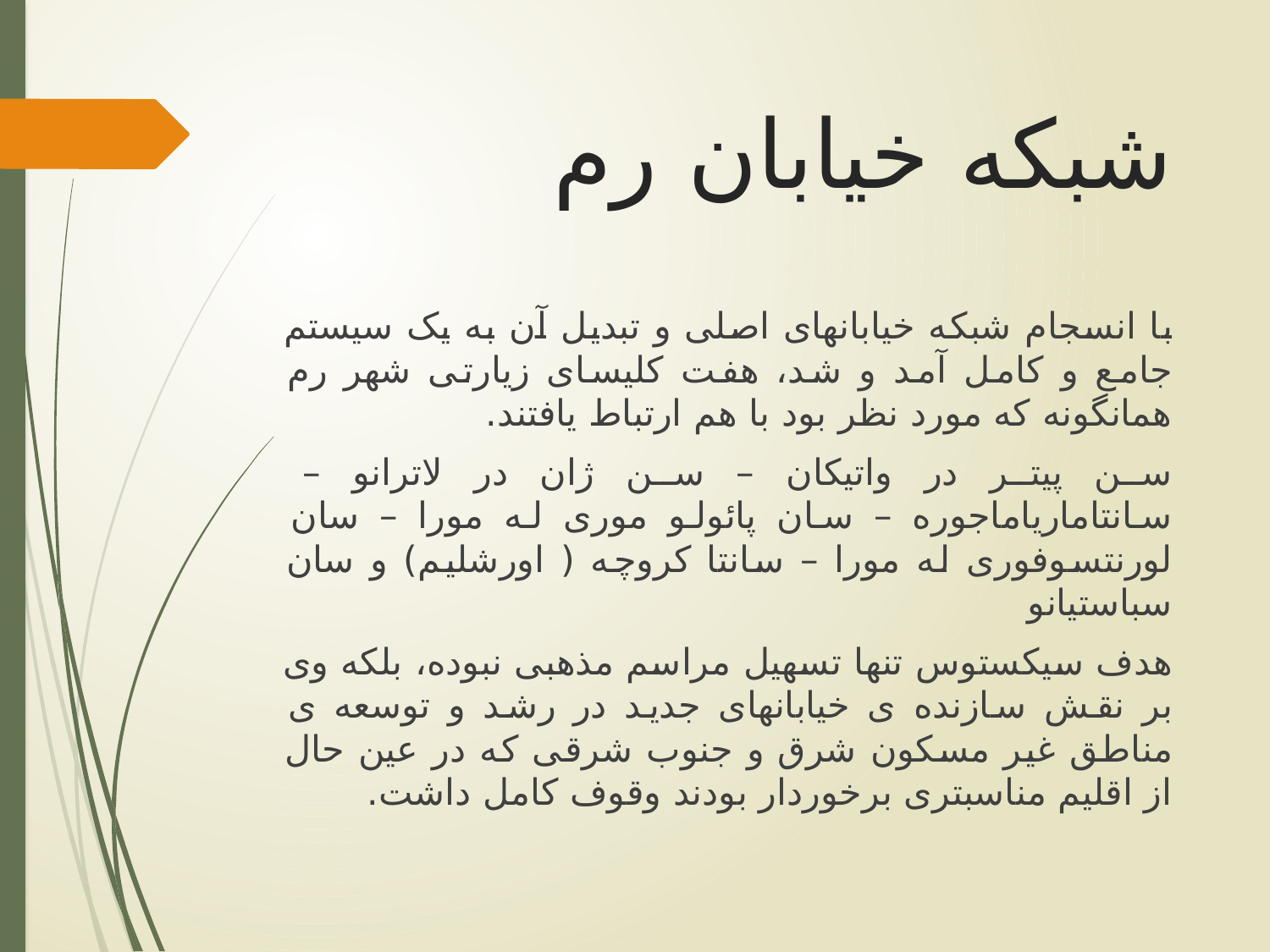

# شبکه خیابان رم
با انسجام شبکه خیابانهای اصلی و تبدیل آن به یک سیستم جامع و کامل آمد و شد، هفت کلیسای زیارتی شهر رم همانگونه که مورد نظر بود با هم ارتباط یافتند.
سن پیتر در واتیکان – سن ژان در لاترانو – سانتاماریاماجوره – سان پائولو موری له مورا – سان لورنتسوفوری له مورا – سانتا کروچه ( اورشلیم) و سان سباستیانو
هدف سیکستوس تنها تسهیل مراسم مذهبی نبوده، بلکه وی بر نقش سازنده ی خیابانهای جدید در رشد و توسعه ی مناطق غیر مسکون شرق و جنوب شرقی که در عین حال از اقلیم مناسبتری برخوردار بودند وقوف کامل داشت.